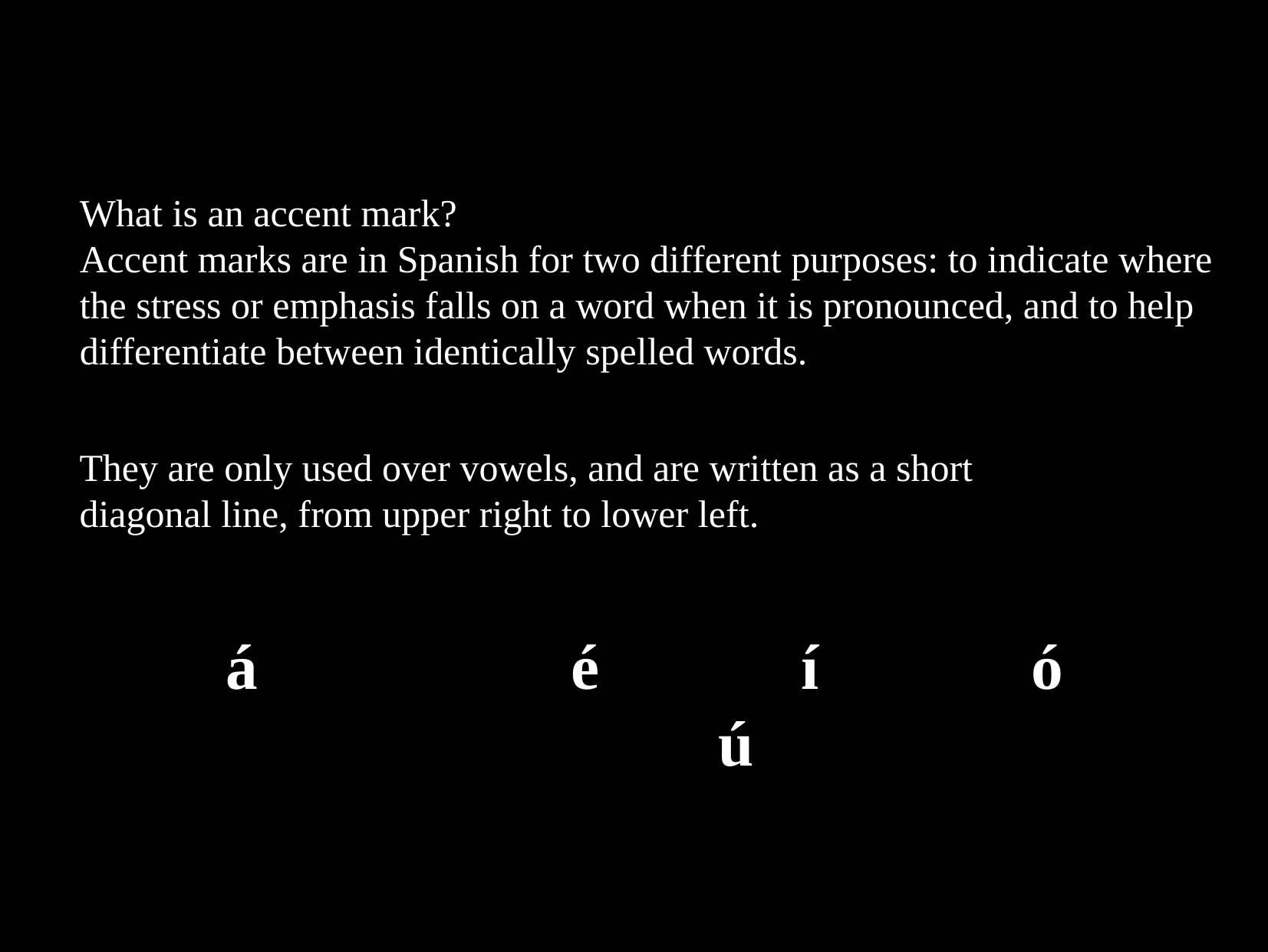

What is an accent mark?
Accent marks are in Spanish for two different purposes: to indicate where the stress or emphasis falls on a word when it is pronounced, and to help differentiate between identically spelled words.
They are only used over vowels, and are written as a short diagonal line, from upper right to lower left.
	á 			é 		í 		ó 			ú